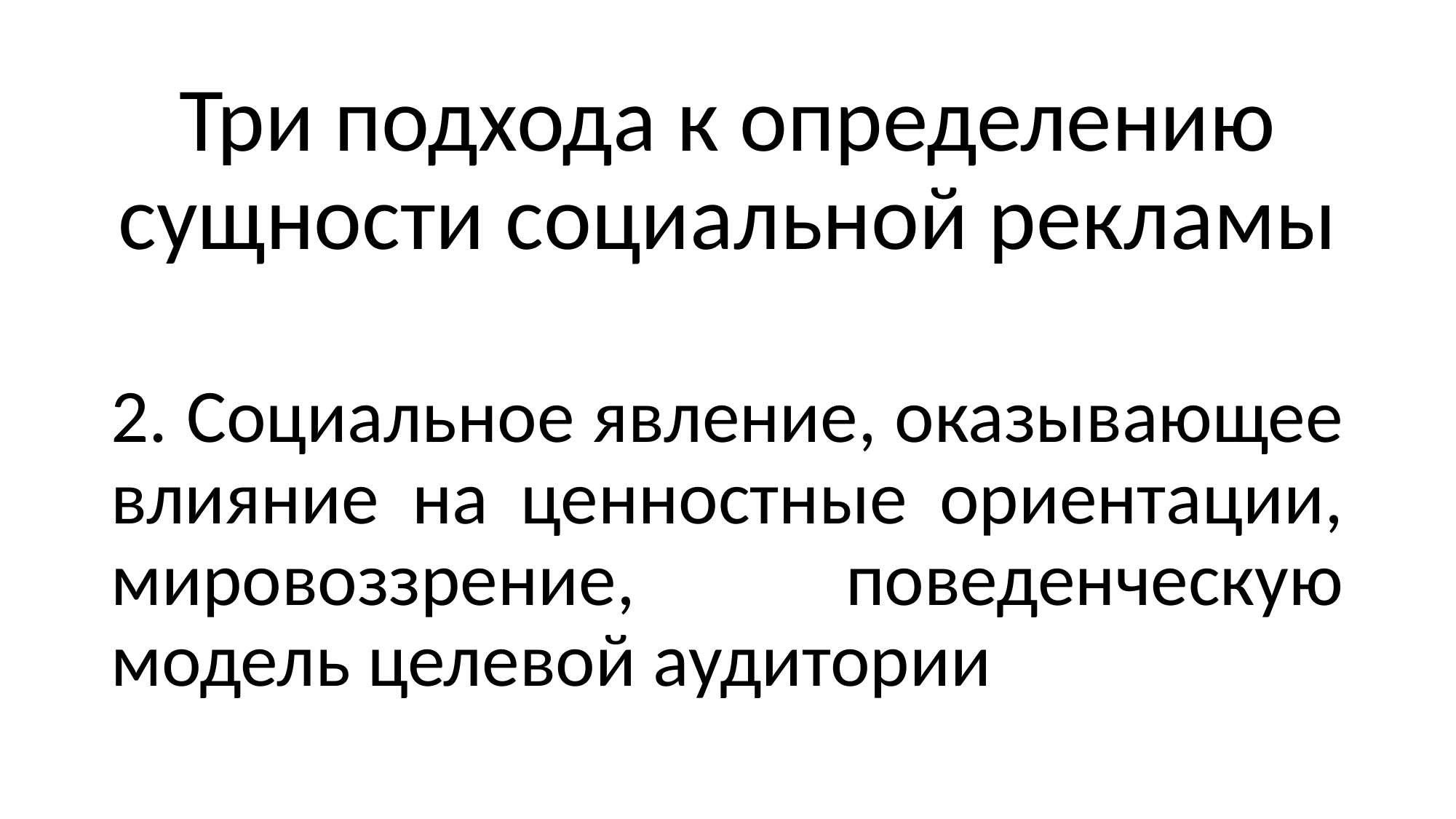

# Три подхода к определению сущности социальной рекламы
2. Социальное явление, оказывающее влияние на ценностные ориентации, мировоззрение, поведенческую модель целевой аудитории